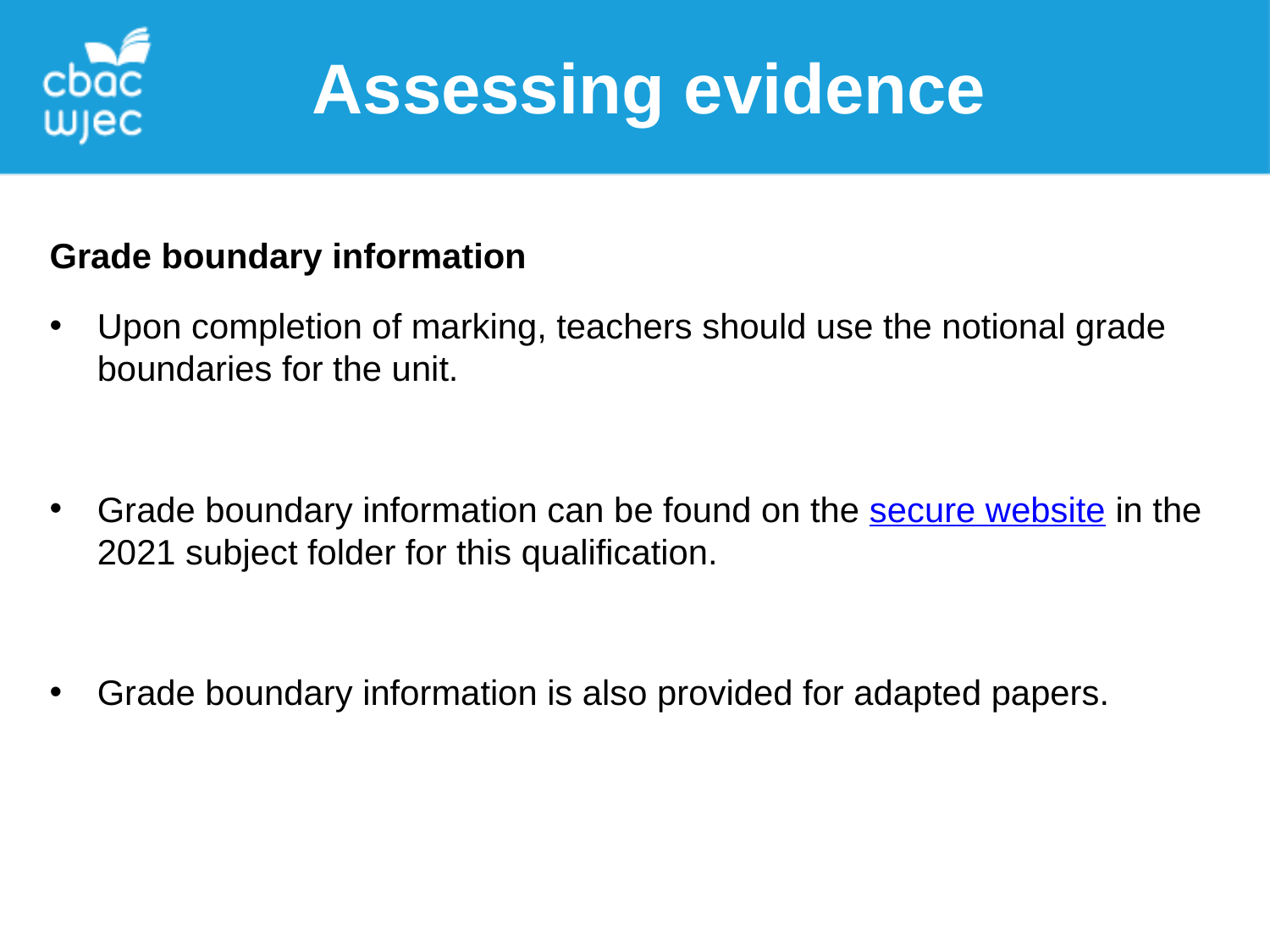

Assessing evidence
Grade boundary information
Upon completion of marking, teachers should use the notional grade boundaries for the unit.

Grade boundary information can be found on the secure website in the 2021 subject folder for this qualification.

Grade boundary information is also provided for adapted papers.